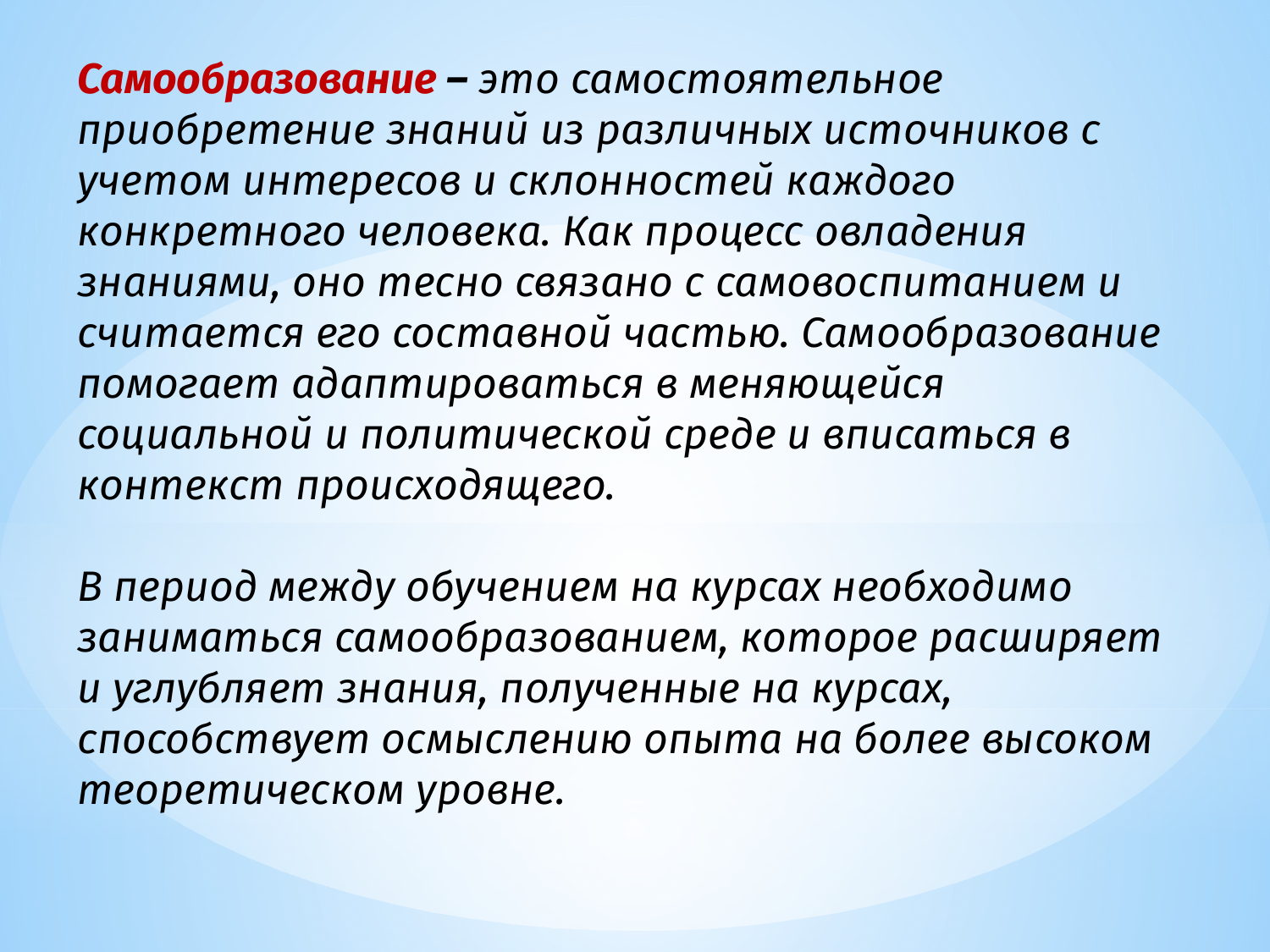

Самообразование – это самостоятельное приобретение знаний из различных источников с учетом интересов и склонностей каждого конкретного человека. Как процесс овладения знаниями, оно тесно связано с самовоспитанием и считается его составной частью. Самообразование помогает адаптироваться в меняющейся социальной и политической среде и вписаться в контекст происходящего.

В период между обучением на курсах необходимо заниматься самообразованием, которое расширяет и углубляет знания, полученные на курсах, способствует осмыслению опыта на более высоком теоретическом уровне.